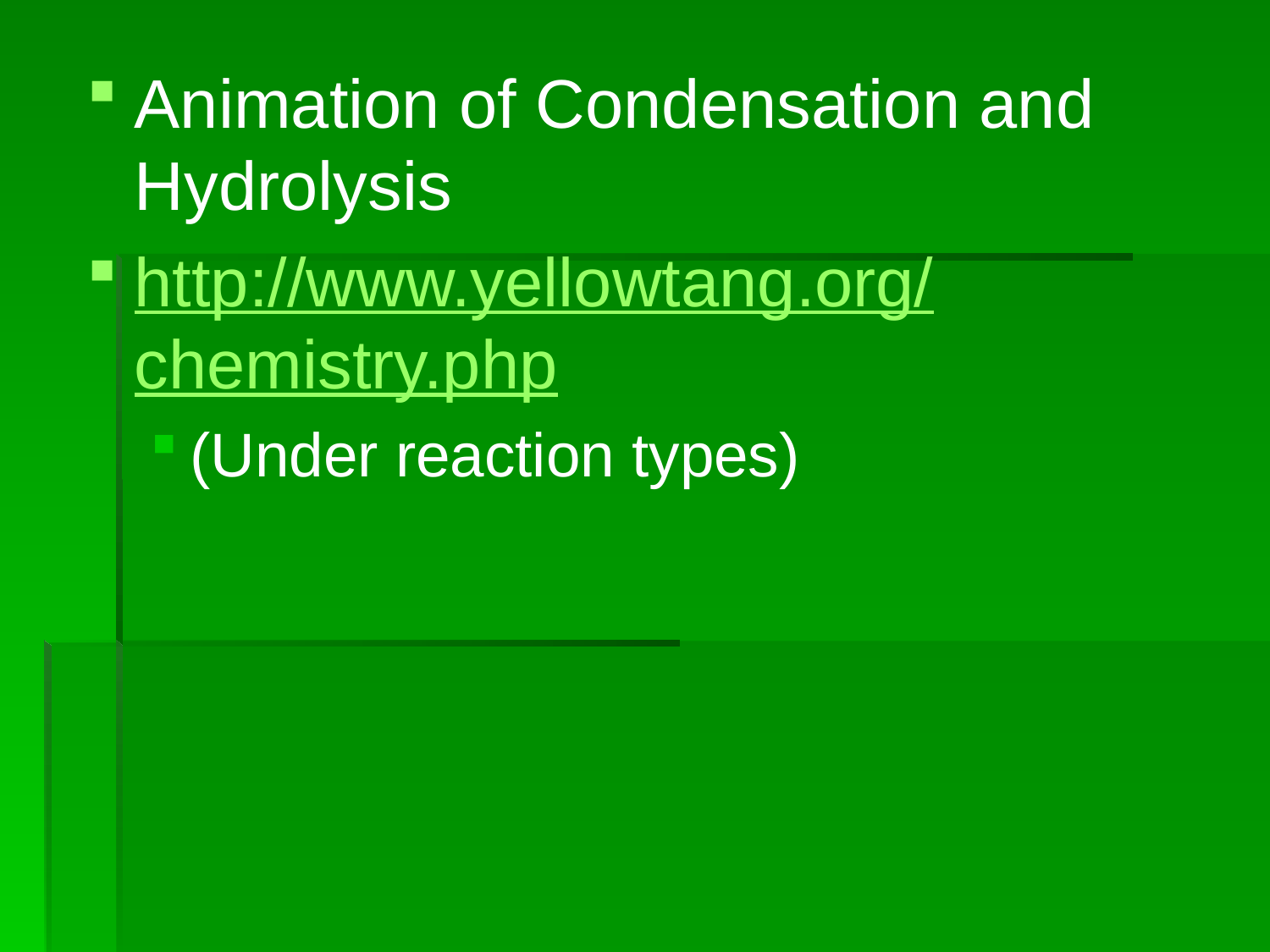

Animation of Condensation and Hydrolysis
http://www.yellowtang.org/chemistry.php
(Under reaction types)